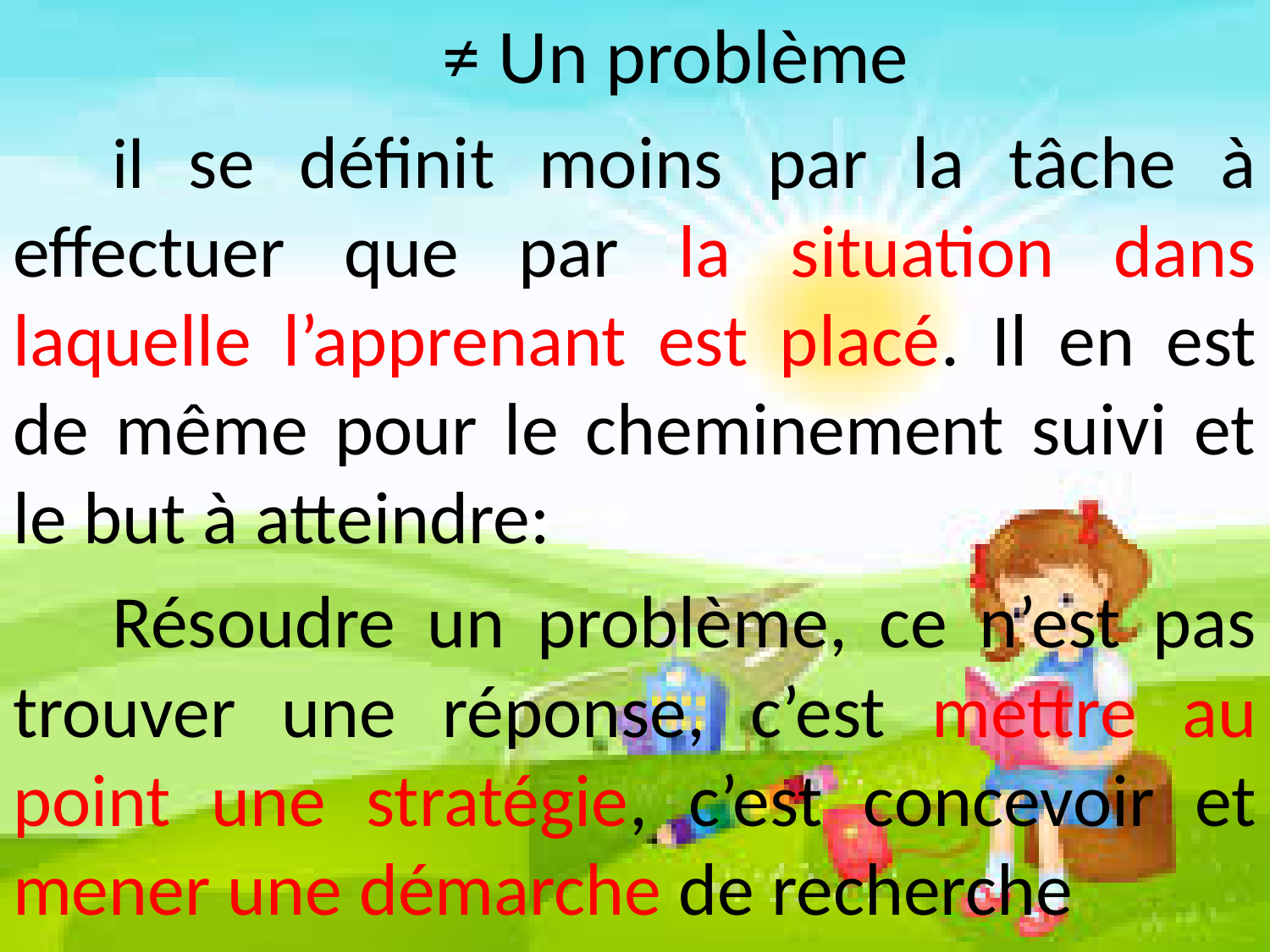

≠ Un problème
	il se définit moins par la tâche à effectuer que par la situation dans laquelle l’apprenant est placé. Il en est de même pour le cheminement suivi et le but à atteindre:
	Résoudre un problème, ce n’est pas trouver une réponse, c’est mettre au point une stratégie, c’est concevoir et mener une démarche de recherche